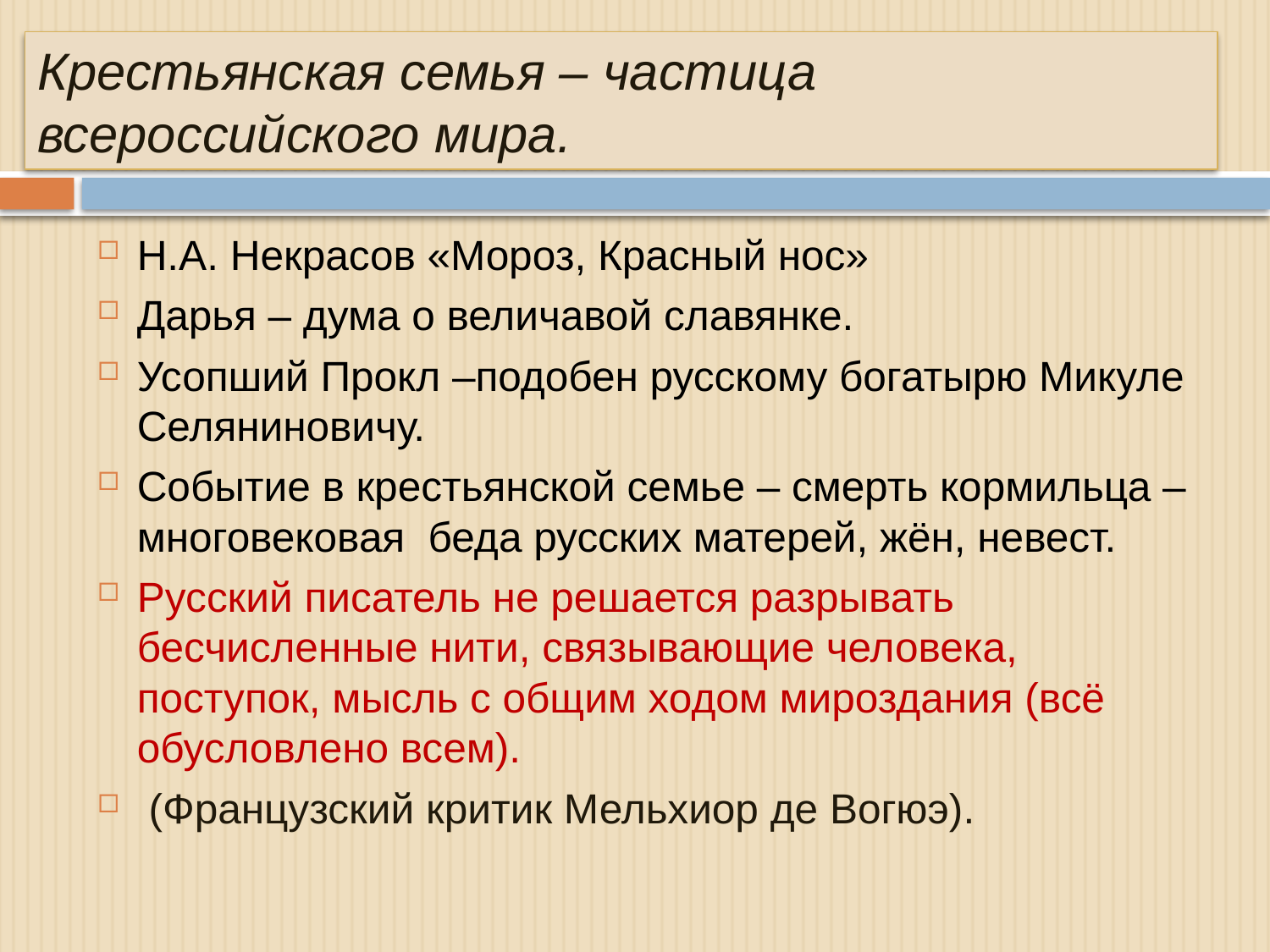

# Крестьянская семья – частица всероссийского мира.
Н.А. Некрасов «Мороз, Красный нос»
Дарья – дума о величавой славянке.
Усопший Прокл –подобен русскому богатырю Микуле Селяниновичу.
Событие в крестьянской семье – смерть кормильца – многовековая  беда русских матерей, жён, невест.
Русский писатель не решается разрывать бесчисленные нити, связывающие человека, поступок, мысль с общим ходом мироздания (всё обусловлено всем).
 (Французский критик Мельхиор де Вогюэ).